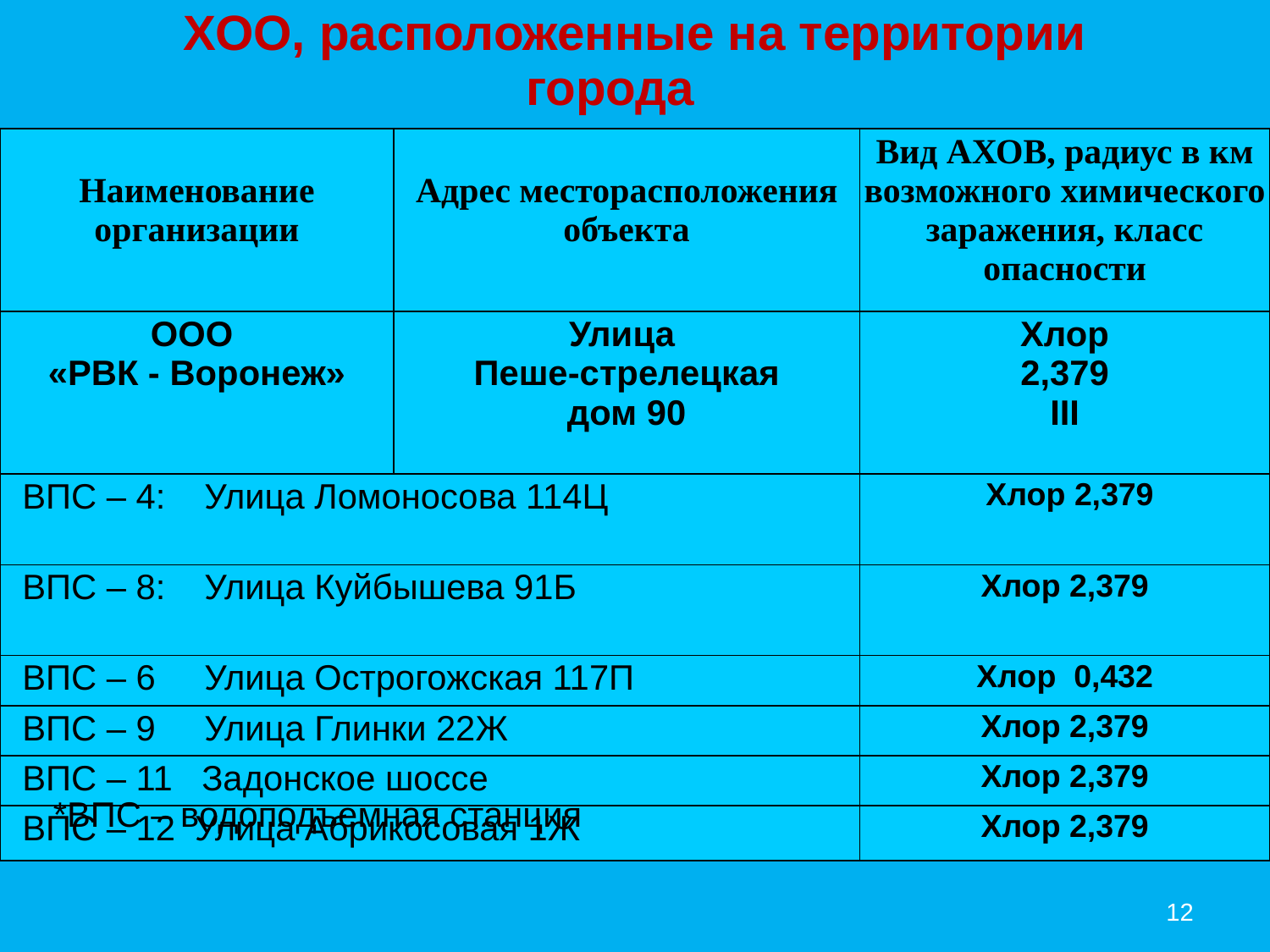

ХОО, расположенные на территории
города
| Наименование организации | Адрес месторасположения объекта | Вид АХОВ, радиус в км возможного химического заражения, класс опасности |
| --- | --- | --- |
| ООО «РВК - Воронеж» | Улица Пеше-стрелецкая дом 90 | Хлор 2,379 III |
| ВПС – 4: Улица Ломоносова 114Ц |  | Хлор 2,379 |
| ВПС – 8: Улица Куйбышева 91Б |  | Хлор 2,379 |
| ВПС – 6 Улица Острогожская 117П |  | Хлор 0,432 |
| ВПС – 9 Улица Глинки 22Ж |  | Хлор 2,379 |
| ВПС – 11 Задонское шоссе |  | Хлор 2,379 |
| ВПС – 12 Улица Абрикосовая 1Ж |  | Хлор 2,379 |
*ВПС – водоподъемная станция
12